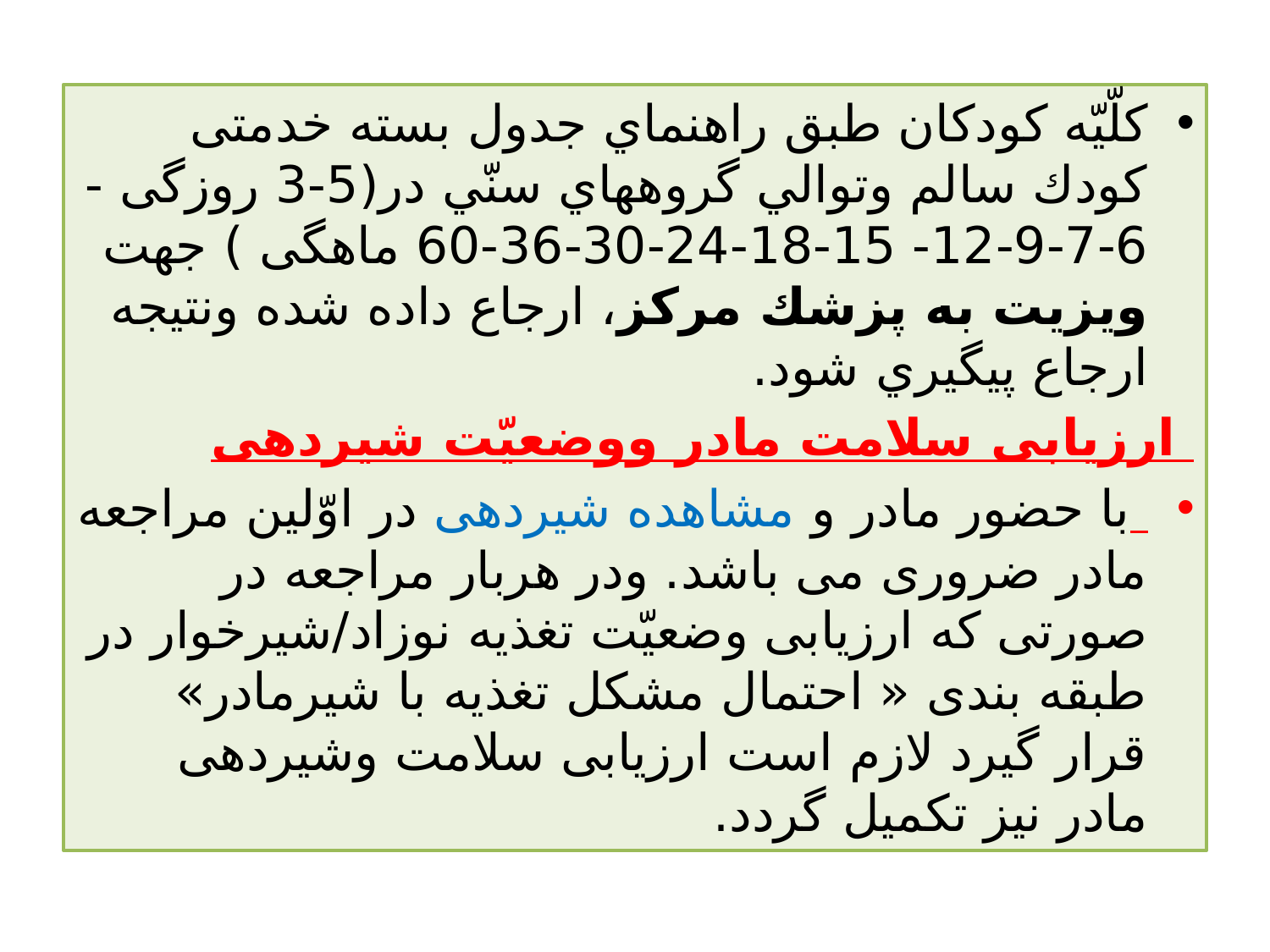

كلّيّه كودكان طبق راهنماي جدول بسته خدمتی كودك سالم وتوالي گروههاي سنّي در(5-3 روزگی -6-7-9-12- 15-18-24-30-36-60 ماهگی ) جهت ويزيت به پزشك مركز، ارجاع داده شده ونتیجه ارجاع پيگيري شود.
 ارزیابی سلامت مادر ووضعیّت شیردهی
 با حضور مادر و مشاهده شیردهی در اوّلین مراجعه مادر ضروری می باشد. ودر هربار مراجعه در صورتی که ارزیابی وضعیّت تغذیه نوزاد/شیرخوار در طبقه بندی « احتمال مشکل تغذیه با شیرمادر» قرار گیرد لازم است ارزیابی سلامت وشیردهی مادر نیز تکمیل گردد.